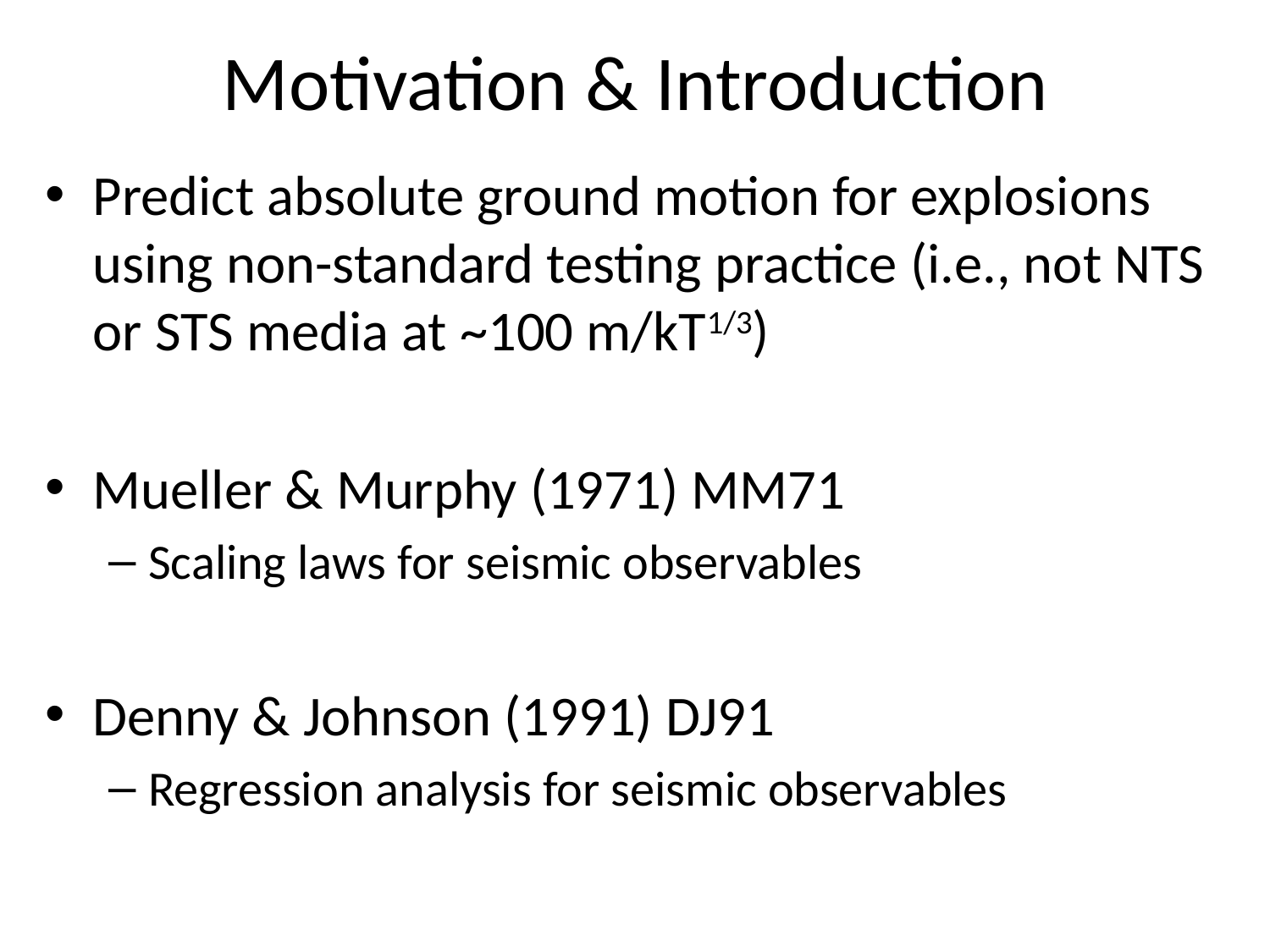

# Motivation & Introduction
Predict absolute ground motion for explosions using non-standard testing practice (i.e., not NTS or STS media at ~100 m/kT1/3)

Mueller & Murphy (1971) MM71
Scaling laws for seismic observables

Denny & Johnson (1991) DJ91
Regression analysis for seismic observables